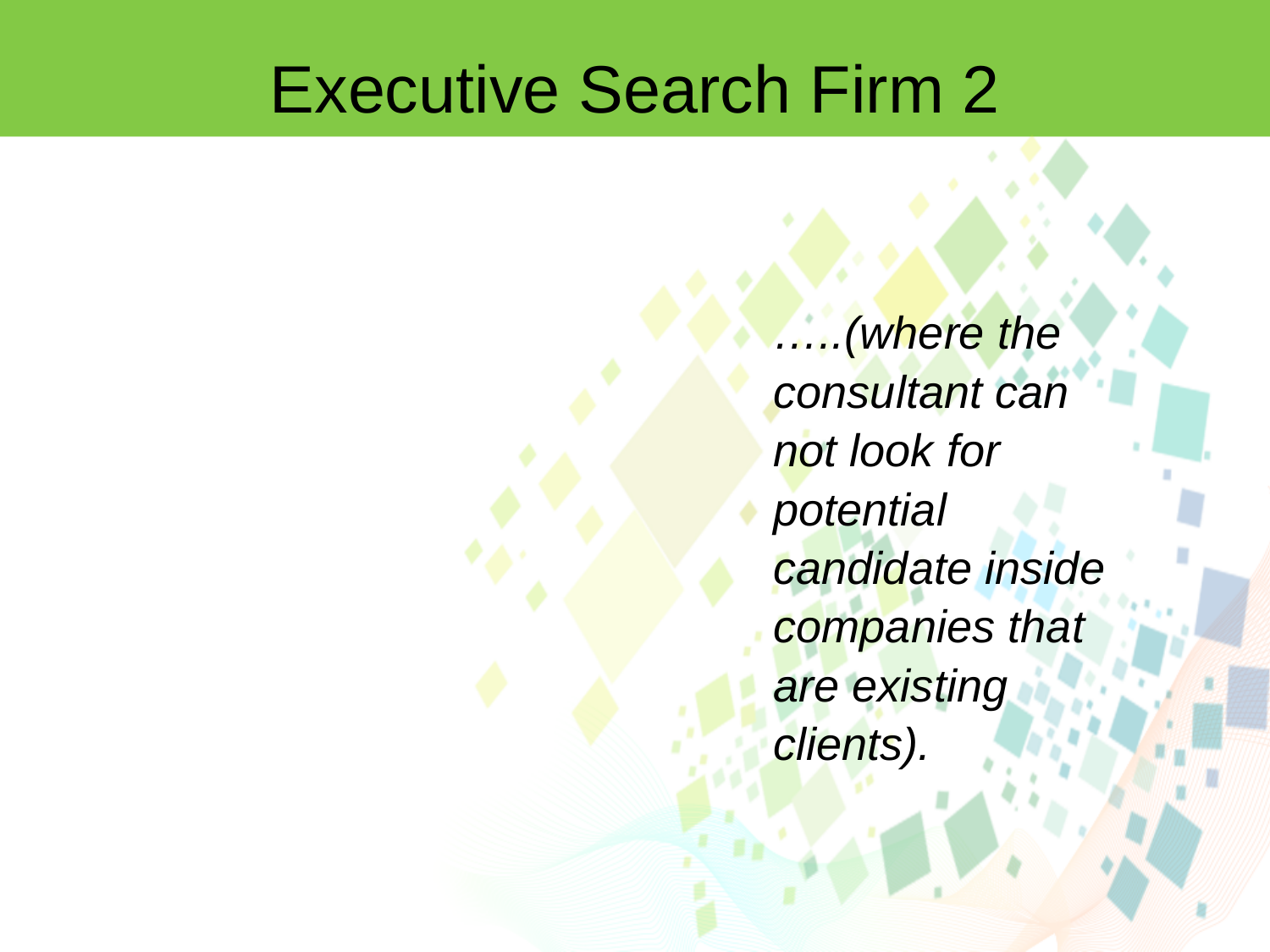

Executive Search Firm 2
…..(where the consultant can not look for potential candidate inside companies that are existing clients).